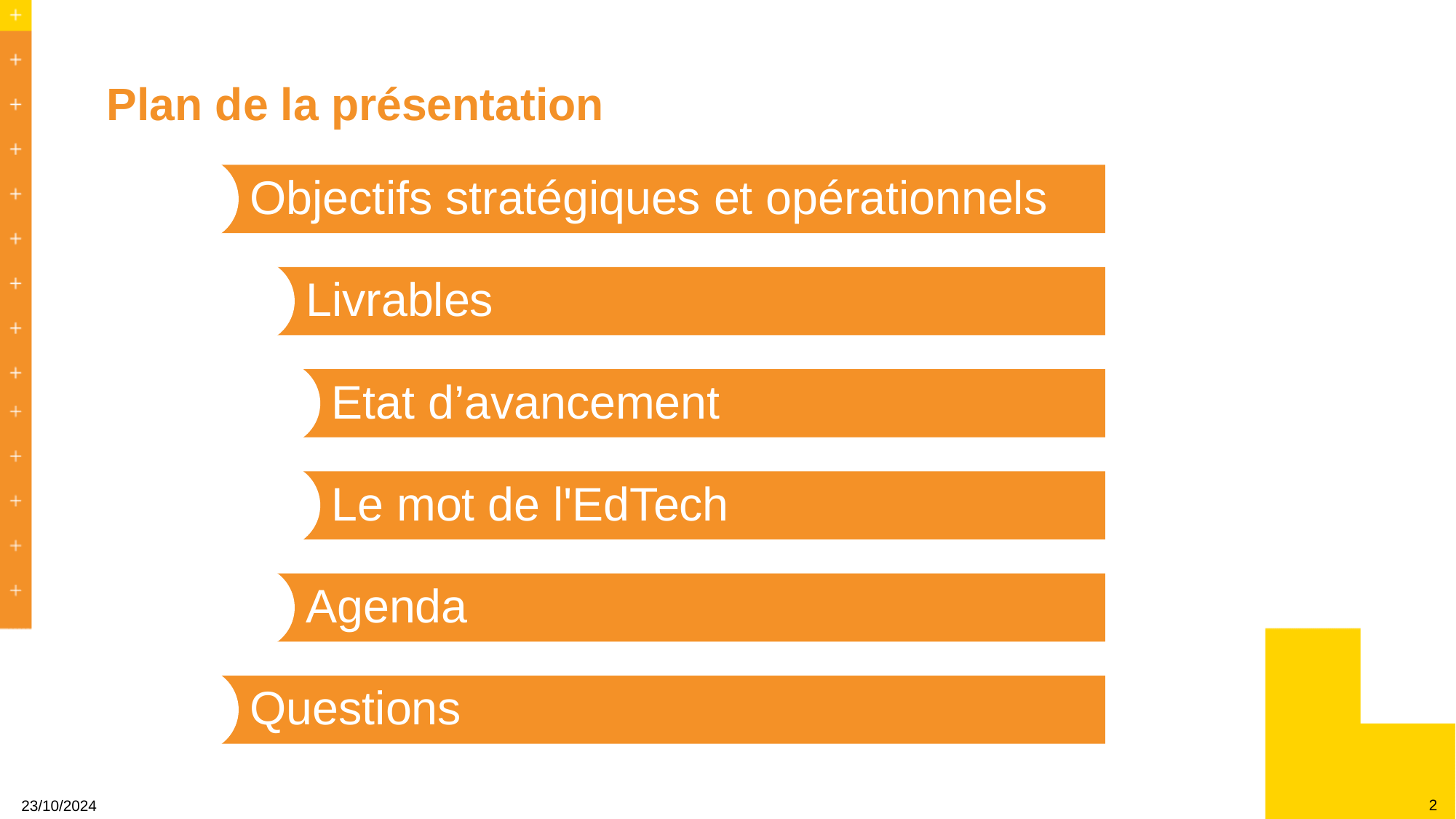

2
23/10/2024
# Plan de la présentation
Objectifs stratégiques et opérationnels
Livrables
Etat d’avancement
Le mot de l'EdTech
Agenda
Questions